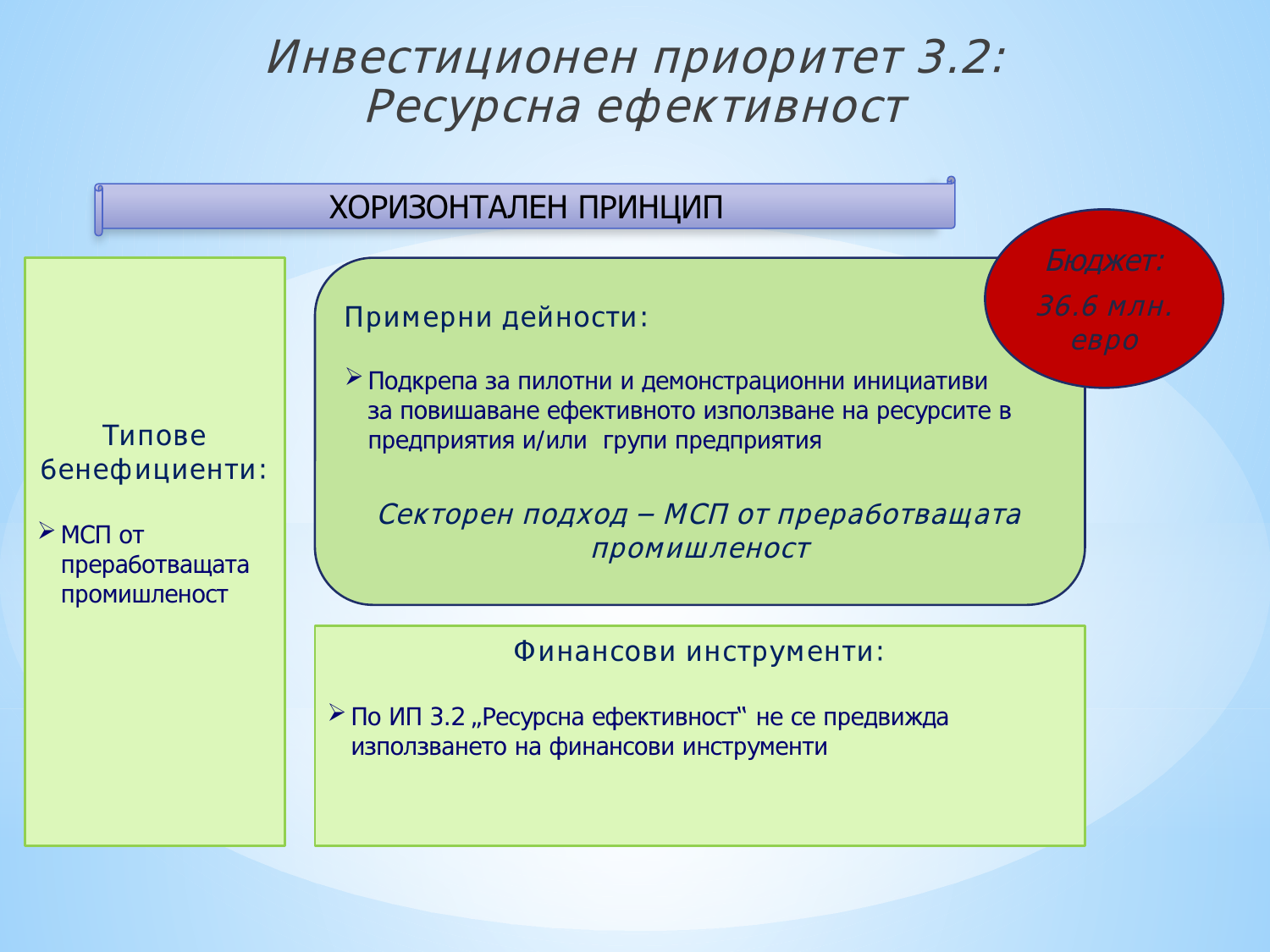

Инвестиционен приоритет 3.2:
Ресурсна ефективност
ХОРИЗОНТАЛЕН ПРИНЦИП
Бюджет:
36.6 млн. евро
Типове бенефициенти:

МСП от преработващата промишленост

Примерни дейности:
Подкрепа за пилотни и демонстрационни инициативи
за повишаване ефективното използване на ресурсите в предприятия и/или  групи предприятия
Секторен подход – МСП от преработващата промишленост
Финансови инструменти:

По ИП 3.2 „Ресурсна ефективност“ не се предвижда използването на финансови инструменти